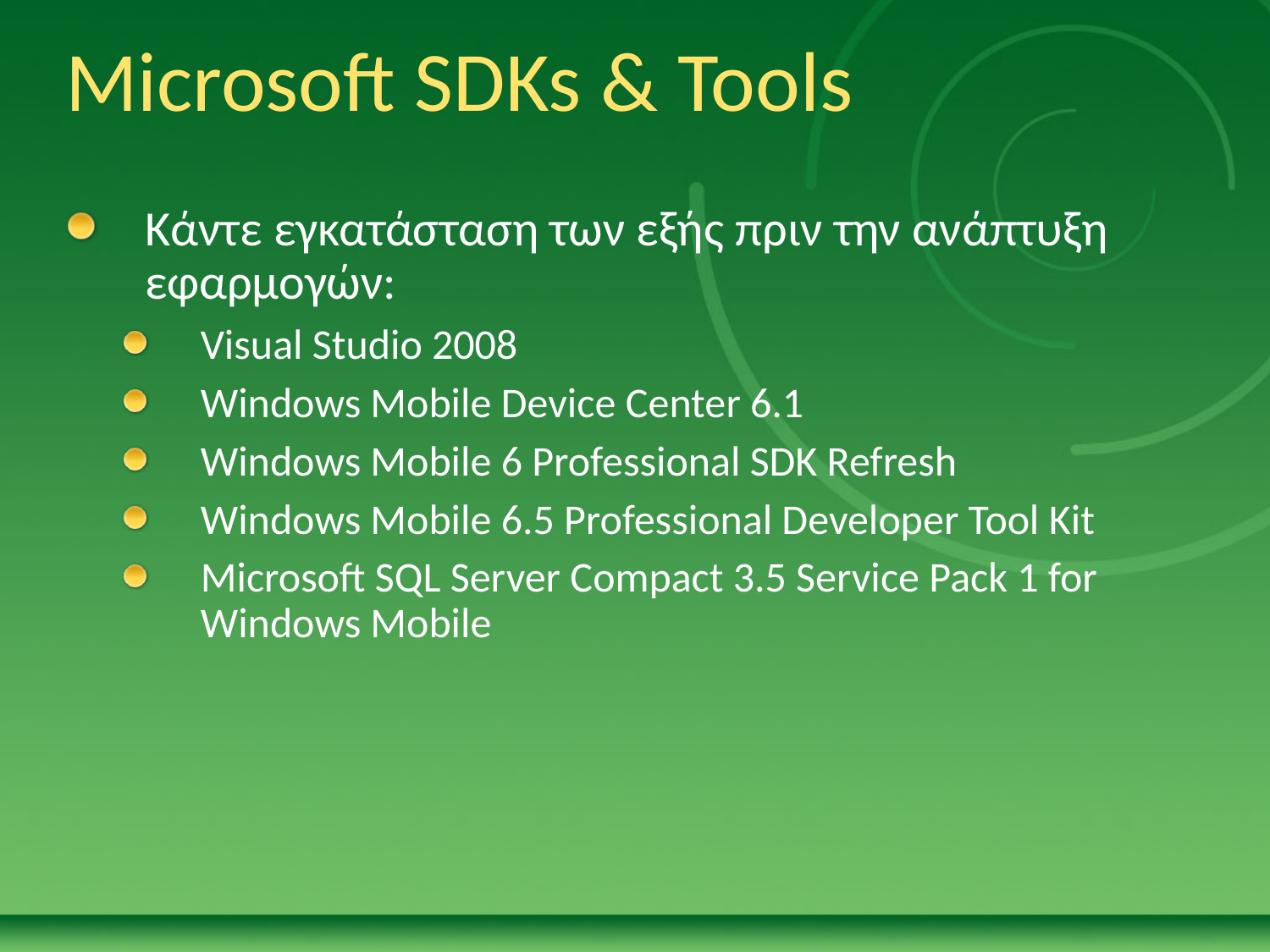

# Microsoft SDKs & Tools
Κάντε εγκατάσταση των εξής πριν την ανάπτυξη εφαρμογών:
Visual Studio 2008
Windows Mobile Device Center 6.1
Windows Mobile 6 Professional SDK Refresh
Windows Mobile 6.5 Professional Developer Tool Kit
Microsoft SQL Server Compact 3.5 Service Pack 1 for Windows Mobile